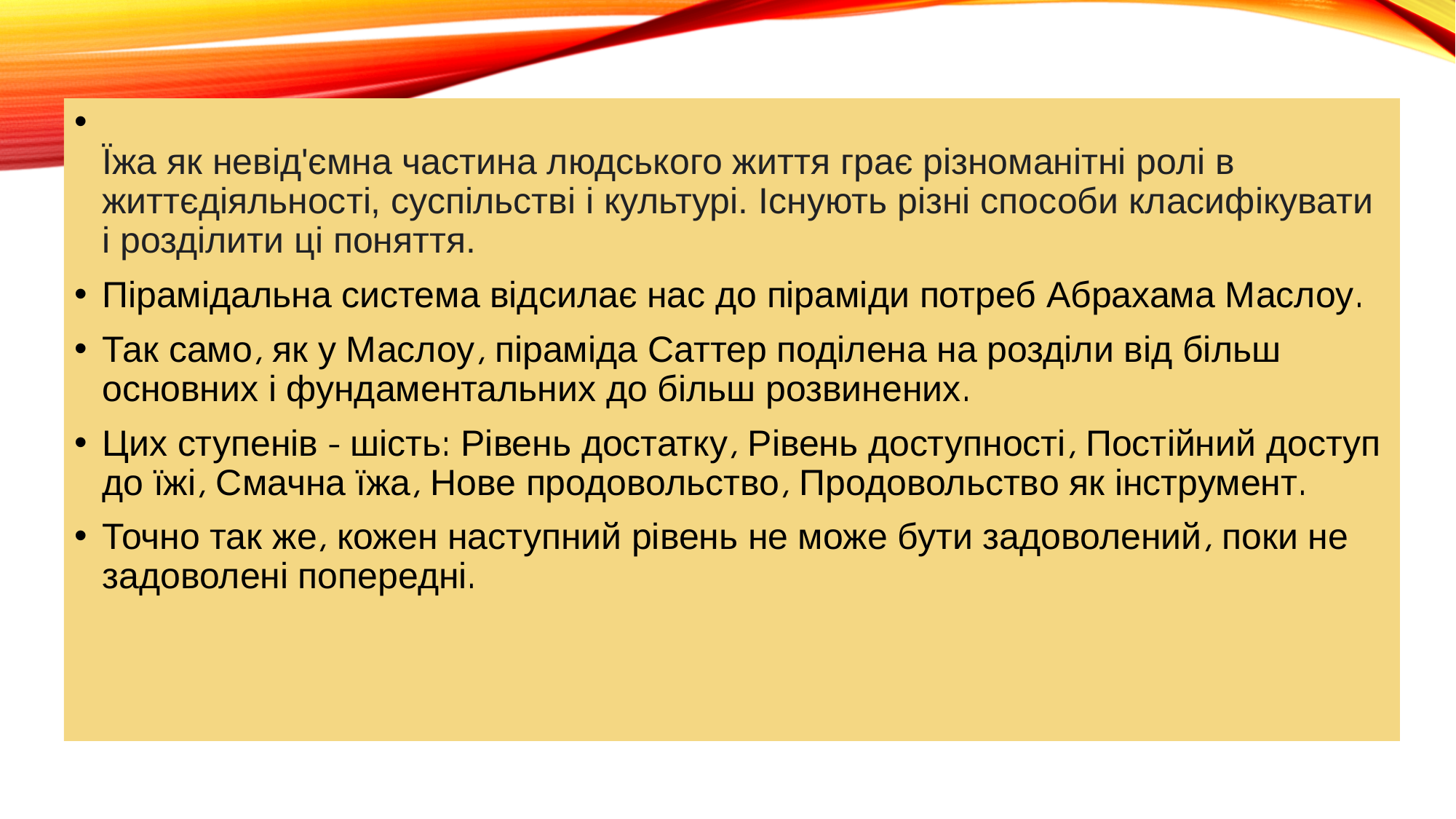

Їжа як невід'ємна частина людського життя грає різноманітні ролі в життєдіяльності, суспільстві і культурі. Існують різні способи класифікувати і розділити ці поняття.
Пірамідальна система відсилає нас до піраміди потреб Абрахама Маслоу.
Так само, як у Маслоу, піраміда Саттер поділена на розділи від більш основних і фундаментальних до більш розвинених.
Цих ступенів - шість: Рівень достатку, Рівень доступності, Постійний доступ до їжі, Смачна їжа, Нове продовольство, Продовольство як інструмент.
Точно так же, кожен наступний рівень не може бути задоволений, поки не задоволені попередні.